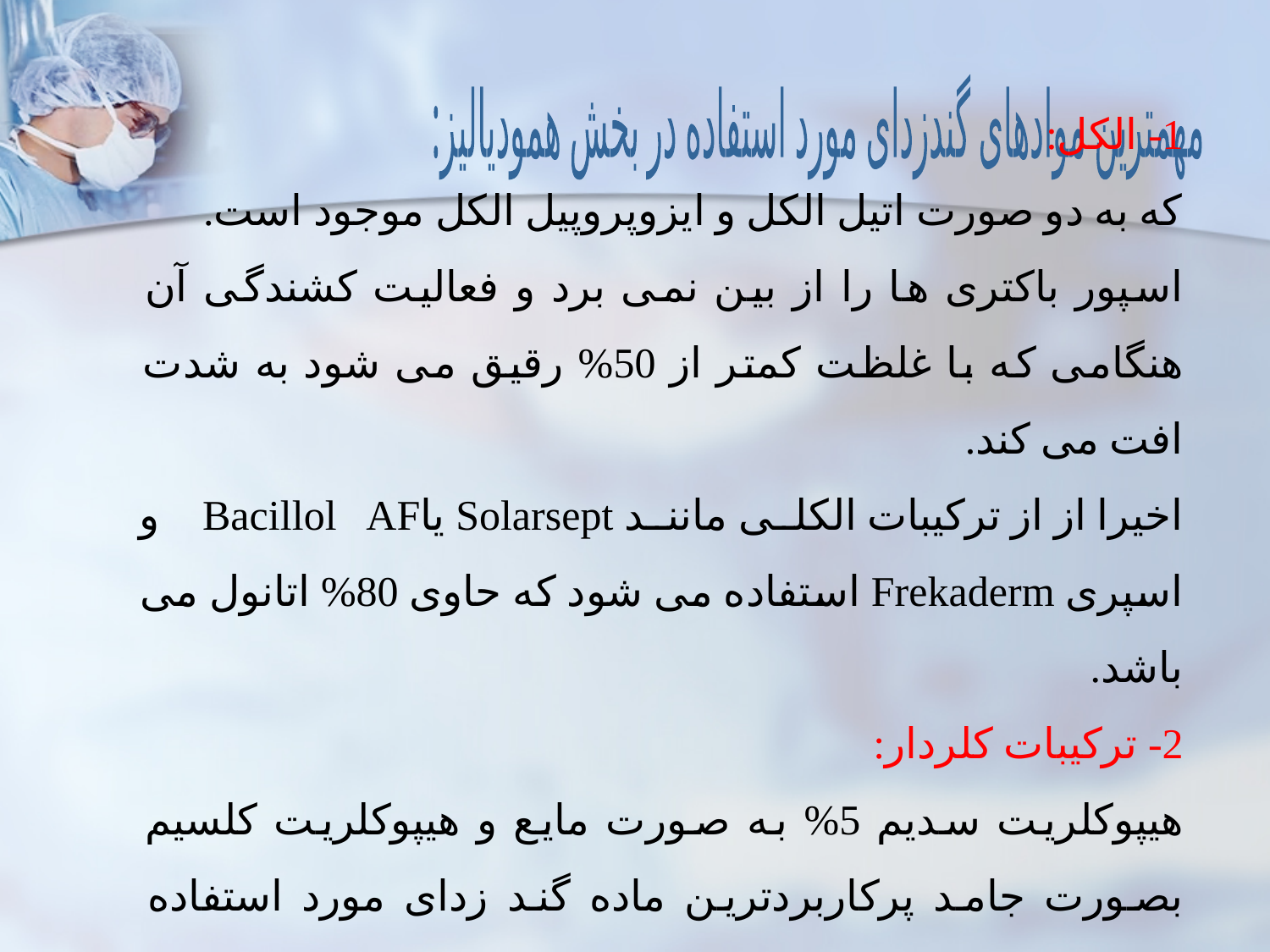

مهمترین موادهای گندزدای مورد استفاده در بخش همودیالیز:
1- الکل:
که به دو صورت اتیل الکل و ایزوپروپیل الکل موجود است.
اسپور باکتری ها را از بین نمی برد و فعالیت کشندگی آن هنگامی که با غلظت کمتر از 50% رقیق می شود به شدت افت می کند.
اخیرا از از ترکیبات الکلی مانند Solarsept یاBacillol AF  و اسپری Frekaderm استفاده می شود که حاوی 80% اتانول می باشد.
2- ترکیبات کلردار:
هیپوکلریت سدیم 5% به صورت مایع و هیپوکلریت کلسیم بصورت جامد پرکاربردترین ماده گند زدای مورد استفاده است.